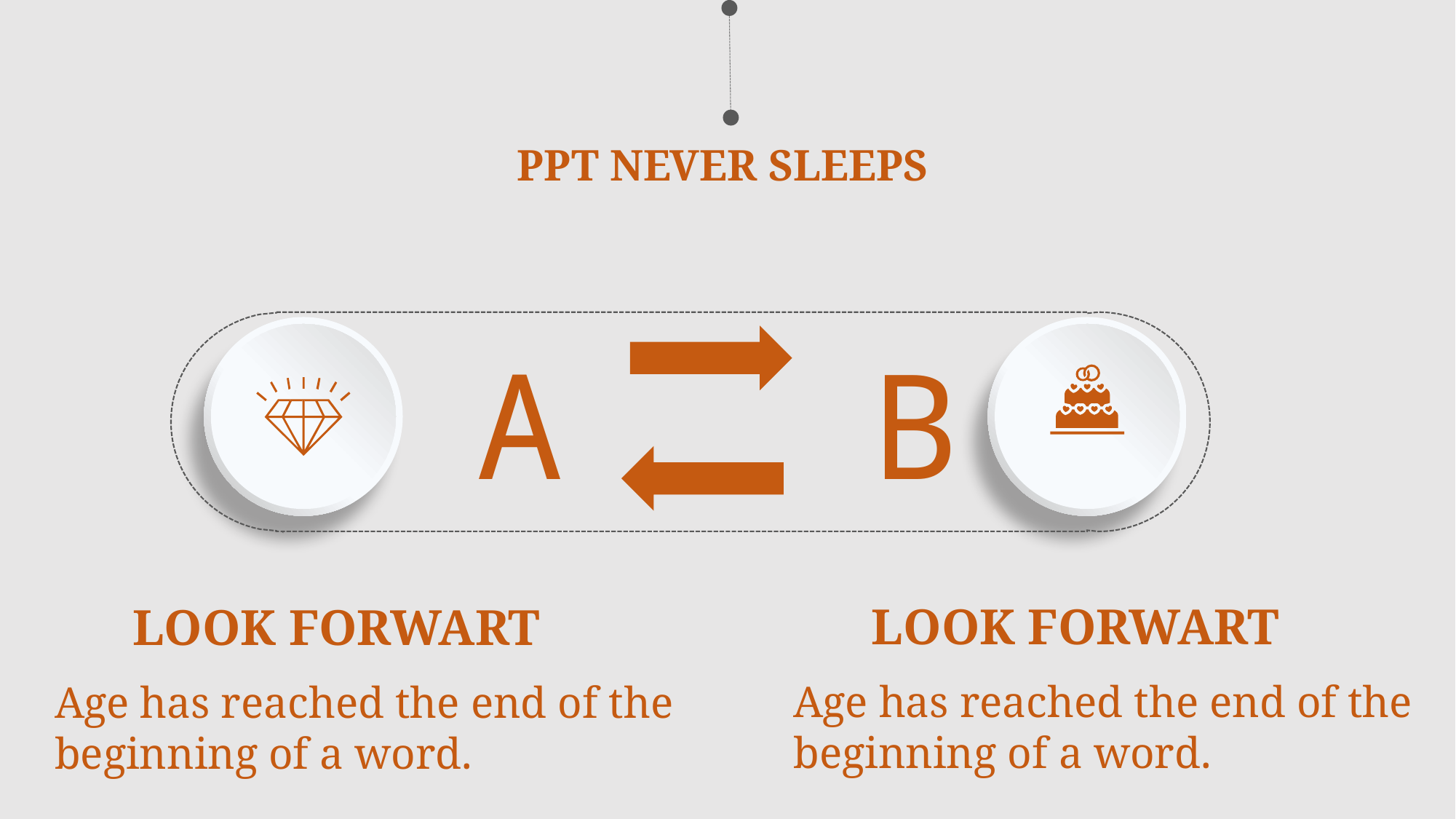

PPT NEVER SLEEPS

A
B

LOOK FORWART
LOOK FORWART
Age has reached the end of the beginning of a word.
Age has reached the end of the beginning of a word.